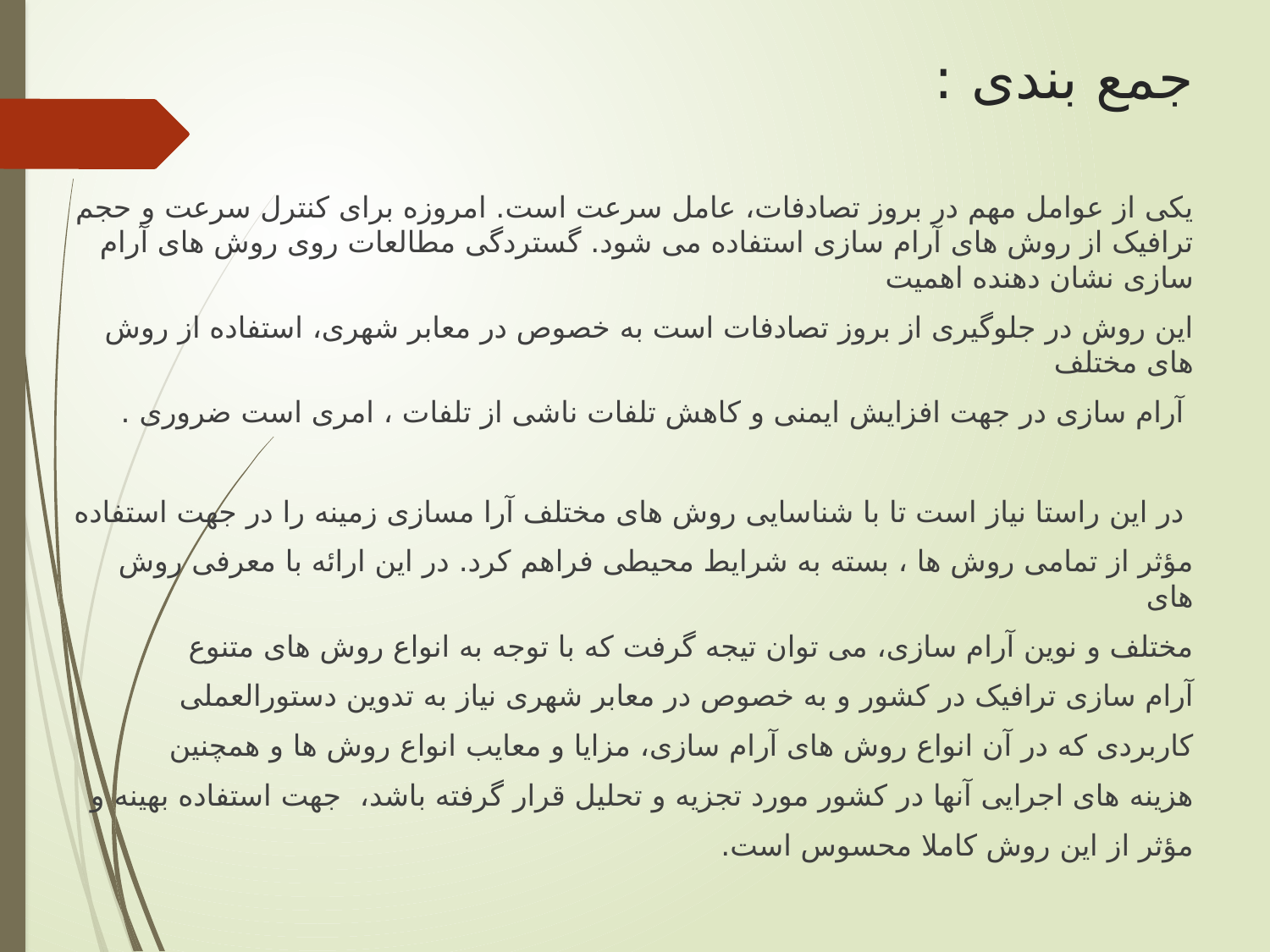

# جمع بندی :
یکی از عوامل مهم در بروز تصادفات، عامل سرعت است. امروزه برای کنترل سرعت و حجم ترافیک از روش های آرام سازی استفاده می شود. گستردگی مطالعات روی روش های آرام سازی نشان دهنده اهمیت
این روش در جلوگیری از بروز تصادفات است به خصوص در معابر شهری، استفاده از روش های مختلف
 آرام سازی در جهت افزایش ایمنی و کاهش تلفات ناشی از تلفات ، امری است ضروری .

 در این راستا نیاز است تا با شناسایی روش های مختلف آرا مسازی زمینه را در جهت استفاده
مؤثر از تمامی روش ها ، بسته به شرایط محیطی فراهم کرد. در این ارائه با معرفی روش های
مختلف و نوین آرام سازی، می توان تیجه گرفت که با توجه به انواع روش های متنوع
آرام سازی ترافیک در کشور و به خصوص در معابر شهری نیاز به تدوین دستورالعملی
کاربردی که در آن انواع روش های آرام سازی، مزایا و معایب انواع روش ها و همچنین
هزینه های اجرایی آنها در کشور مورد تجزیه و تحلیل قرار گرفته باشد،  جهت استفاده بهینه و
مؤثر از این روش کاملا محسوس است.